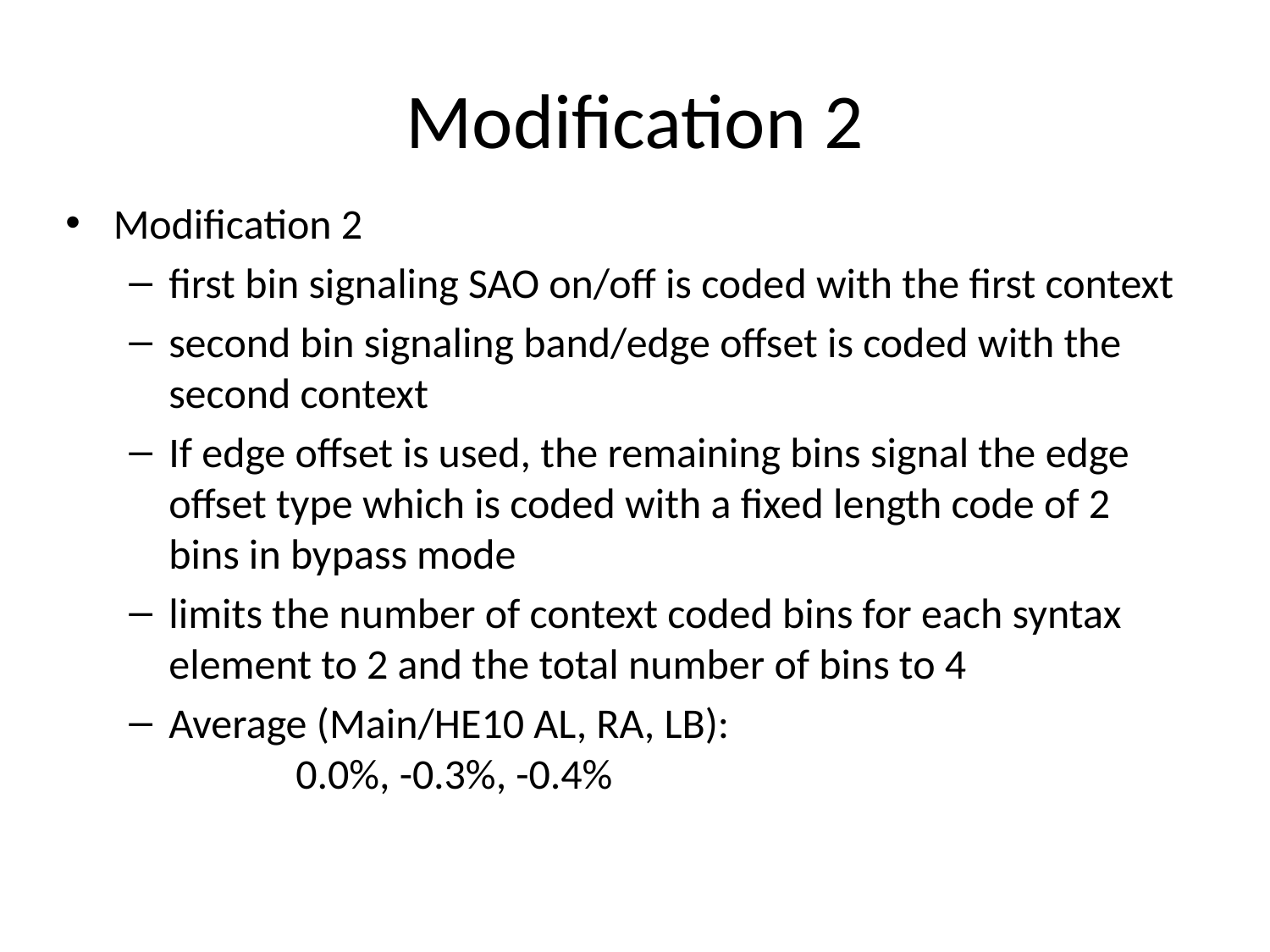

# Modification 2
Modification 2
first bin signaling SAO on/off is coded with the first context
second bin signaling band/edge offset is coded with the second context
If edge offset is used, the remaining bins signal the edge offset type which is coded with a fixed length code of 2 bins in bypass mode
limits the number of context coded bins for each syntax element to 2 and the total number of bins to 4
Average (Main/HE10 AL, RA, LB): 				0.0%, -0.3%, -0.4%